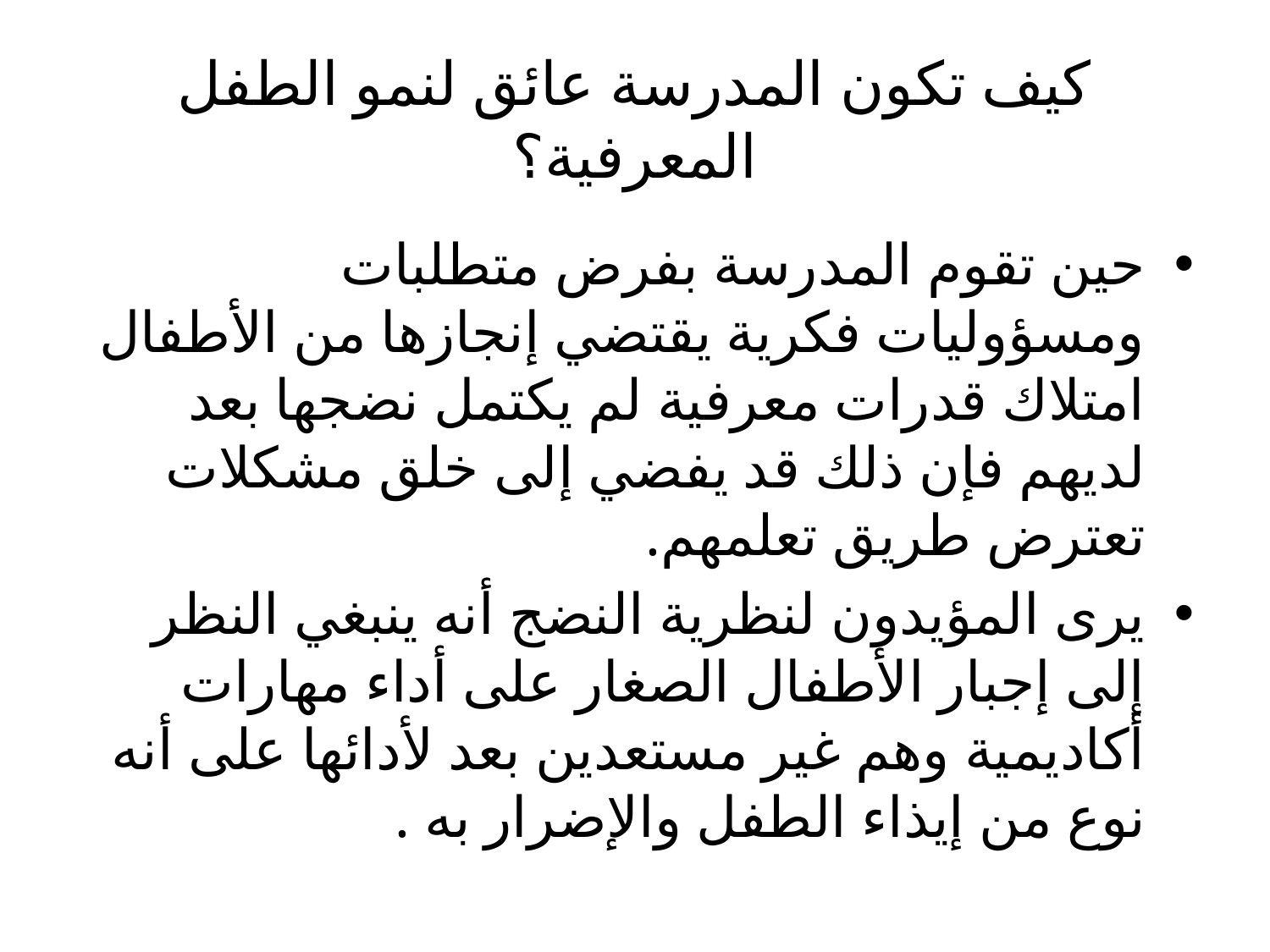

# كيف تكون المدرسة عائق لنمو الطفل المعرفية؟
حين تقوم المدرسة بفرض متطلبات ومسؤوليات فكرية يقتضي إنجازها من الأطفال امتلاك قدرات معرفية لم يكتمل نضجها بعد لديهم فإن ذلك قد يفضي إلى خلق مشكلات تعترض طريق تعلمهم.
يرى المؤيدون لنظرية النضج أنه ينبغي النظر إلى إجبار الأطفال الصغار على أداء مهارات أكاديمية وهم غير مستعدين بعد لأدائها على أنه نوع من إيذاء الطفل والإضرار به .